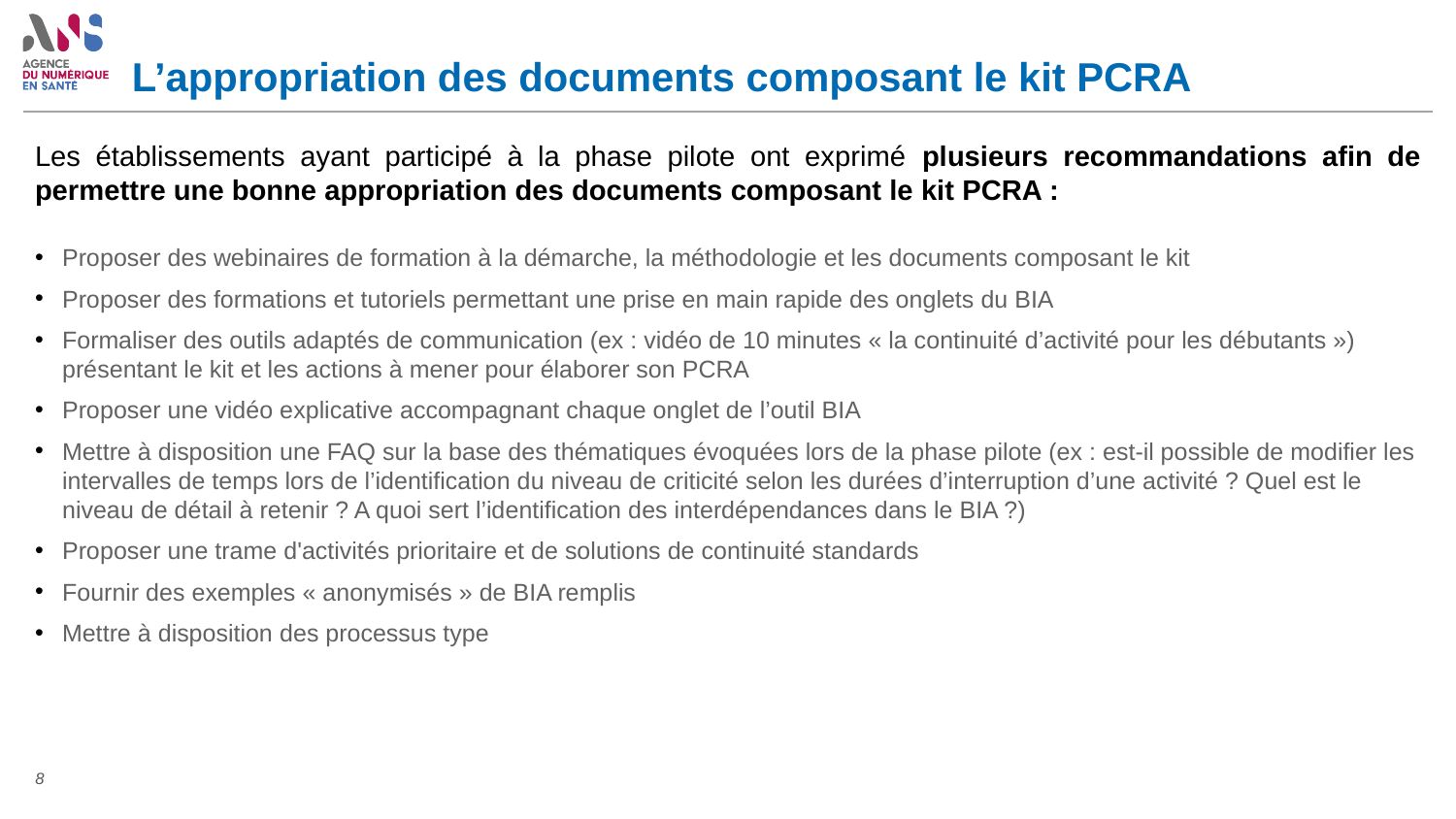

# L’appropriation des documents composant le kit PCRA
Les établissements ayant participé à la phase pilote ont exprimé plusieurs recommandations afin de permettre une bonne appropriation des documents composant le kit PCRA :
Proposer des webinaires de formation à la démarche, la méthodologie et les documents composant le kit
Proposer des formations et tutoriels permettant une prise en main rapide des onglets du BIA
Formaliser des outils adaptés de communication (ex : vidéo de 10 minutes « la continuité d’activité pour les débutants ») présentant le kit et les actions à mener pour élaborer son PCRA
Proposer une vidéo explicative accompagnant chaque onglet de l’outil BIA
Mettre à disposition une FAQ sur la base des thématiques évoquées lors de la phase pilote (ex : est-il possible de modifier les intervalles de temps lors de l’identification du niveau de criticité selon les durées d’interruption d’une activité ? Quel est le niveau de détail à retenir ? A quoi sert l’identification des interdépendances dans le BIA ?)
Proposer une trame d'activités prioritaire et de solutions de continuité standards
Fournir des exemples « anonymisés » de BIA remplis
Mettre à disposition des processus type
8